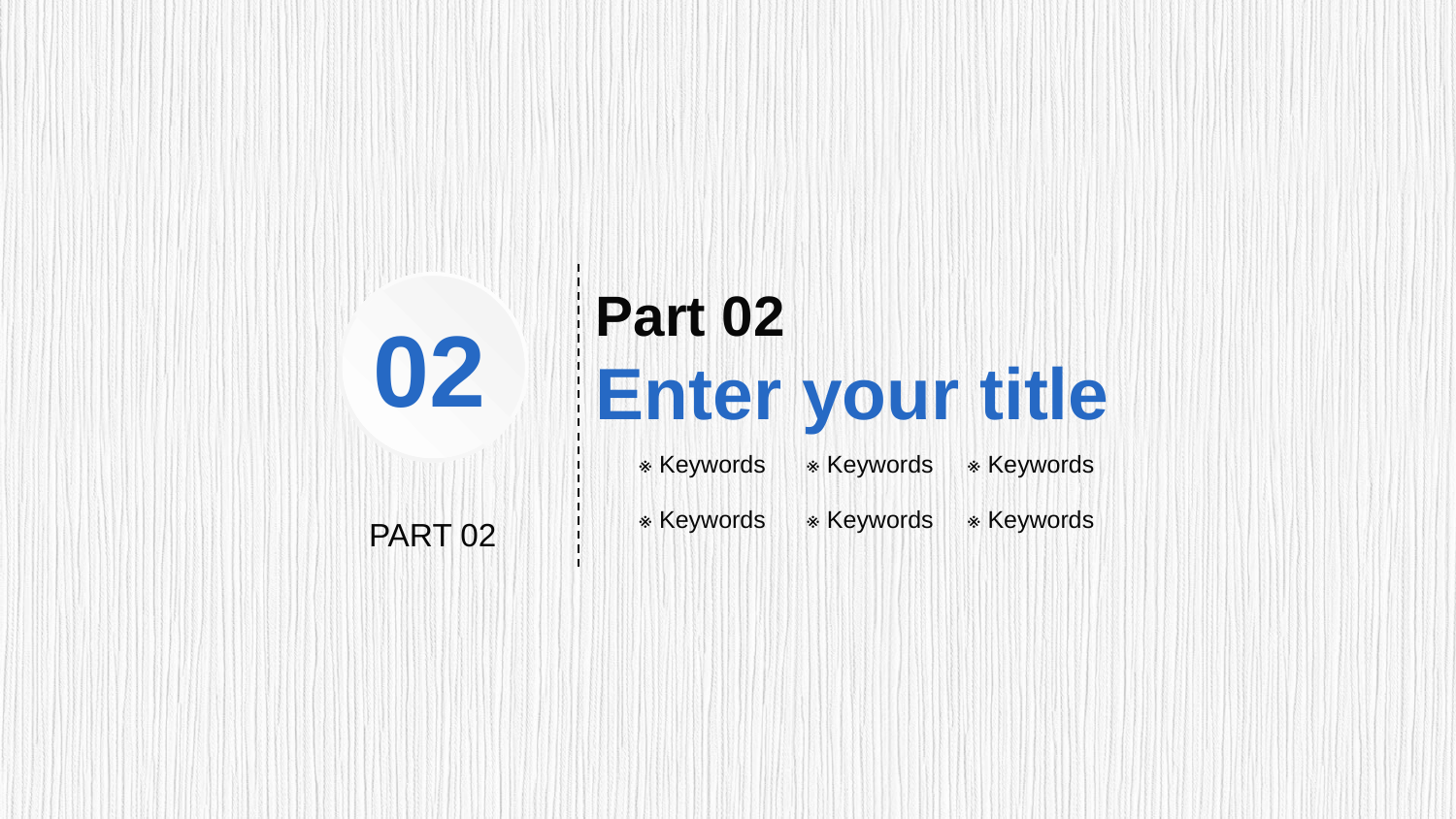

Part 02
Enter your title

02
※ Keywords
※ Keywords
※ Keywords
※ Keywords
※ Keywords
※ Keywords
PART 02